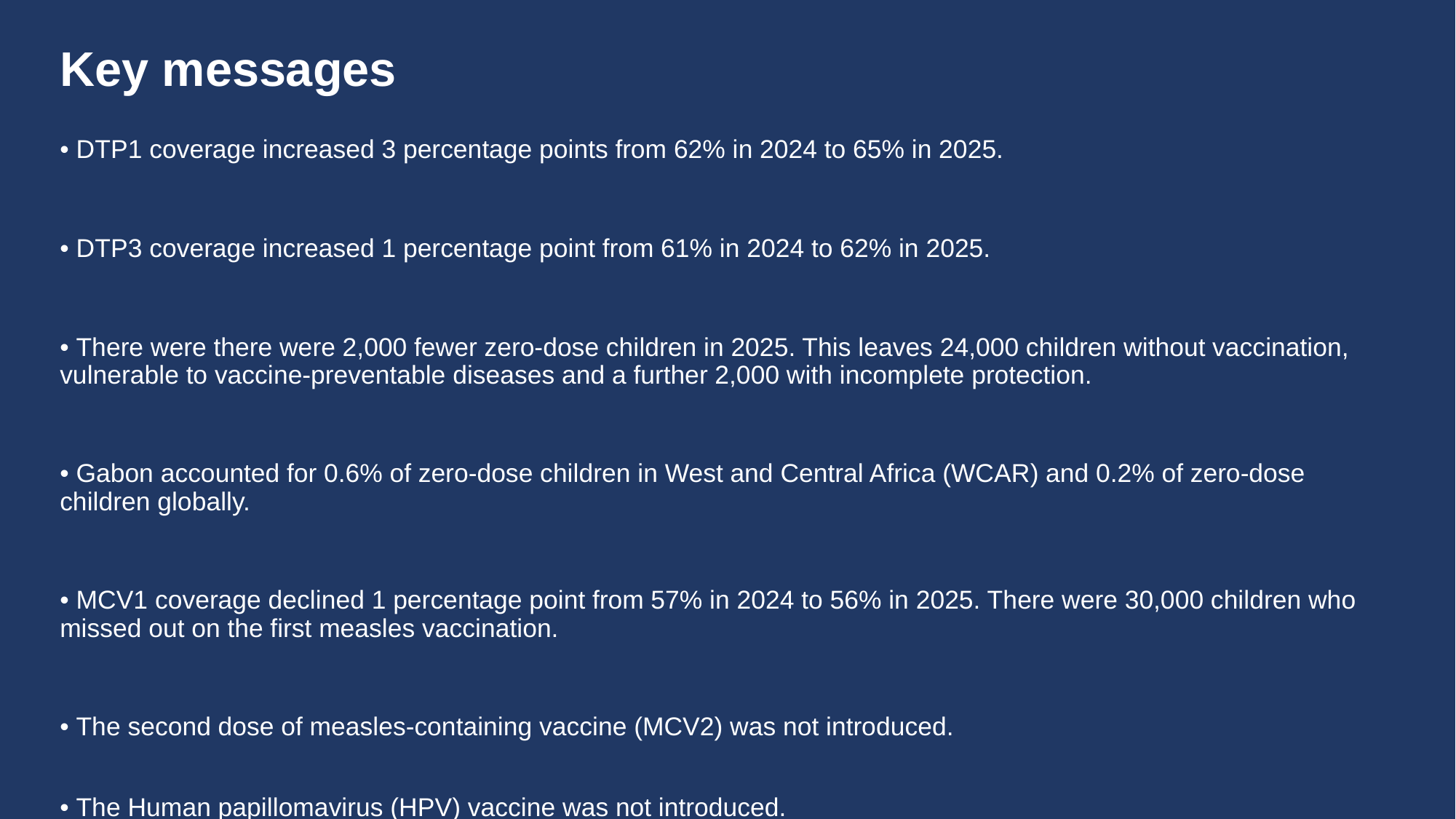

# Key messages
• DTP1 coverage increased 3 percentage points from 62% in 2024 to 65% in 2025.

• DTP3 coverage increased 1 percentage point from 61% in 2024 to 62% in 2025.

• There were there were 2,000 fewer zero-dose children in 2025. This leaves 24,000 children without vaccination, vulnerable to vaccine-preventable diseases and a further 2,000 with incomplete protection.

• Gabon accounted for 0.6% of zero-dose children in West and Central Africa (WCAR) and 0.2% of zero-dose children globally.

• MCV1 coverage declined 1 percentage point from 57% in 2024 to 56% in 2025. There were 30,000 children who missed out on the first measles vaccination.

• The second dose of measles-containing vaccine (MCV2) was not introduced.

• The Human papillomavirus (HPV) vaccine was not introduced.